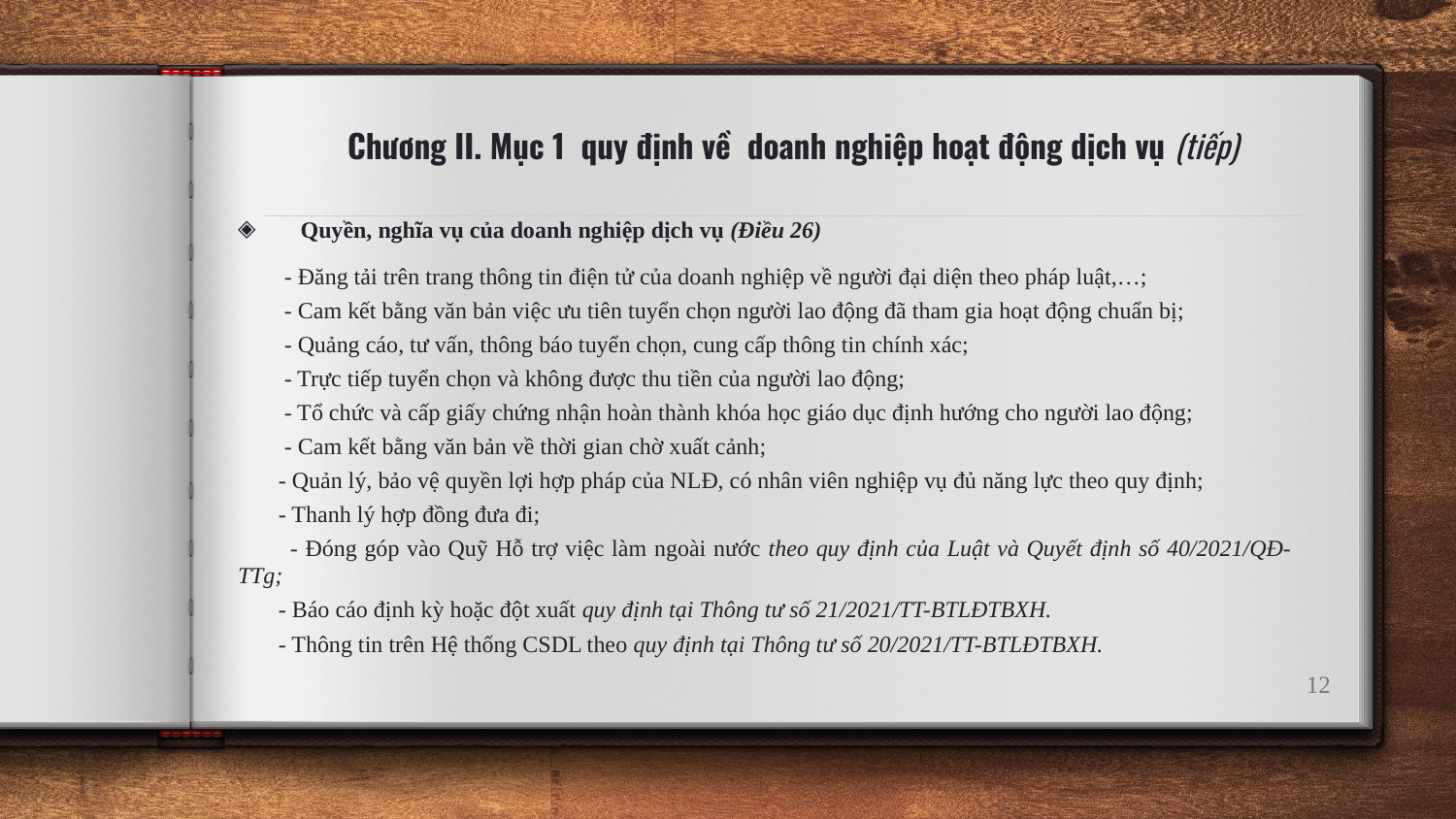

# Chương II. Mục 1  quy định về  doanh nghiệp hoạt động dịch vụ (tiếp)
Quyền, nghĩa vụ của doanh nghiệp dịch vụ (Điều 26)
        - Đăng tải trên trang thông tin điện tử của doanh nghiệp về người đại diện theo pháp luật,…;
        - Cam kết bằng văn bản việc ưu tiên tuyển chọn người lao động đã tham gia hoạt động chuẩn bị;
        - Quảng cáo, tư vấn, thông báo tuyển chọn, cung cấp thông tin chính xác;
        - Trực tiếp tuyển chọn và không được thu tiền của người lao động;
        - Tổ chức và cấp giấy chứng nhận hoàn thành khóa học giáo dục định hướng cho người lao động;
        - Cam kết bằng văn bản về thời gian chờ xuất cảnh;
       - Quản lý, bảo vệ quyền lợi hợp pháp của NLĐ, có nhân viên nghiệp vụ đủ năng lực theo quy định;
       - Thanh lý hợp đồng đưa đi;
       - Đóng góp vào Quỹ Hỗ trợ việc làm ngoài nước theo quy định của Luật và Quyết định số 40/2021/QĐ-TTg;
       - Báo cáo định kỳ hoặc đột xuất quy định tại Thông tư số 21/2021/TT-BTLĐTBXH.
       - Thông tin trên Hệ thống CSDL theo quy định tại Thông tư số 20/2021/TT-BTLĐTBXH.

12